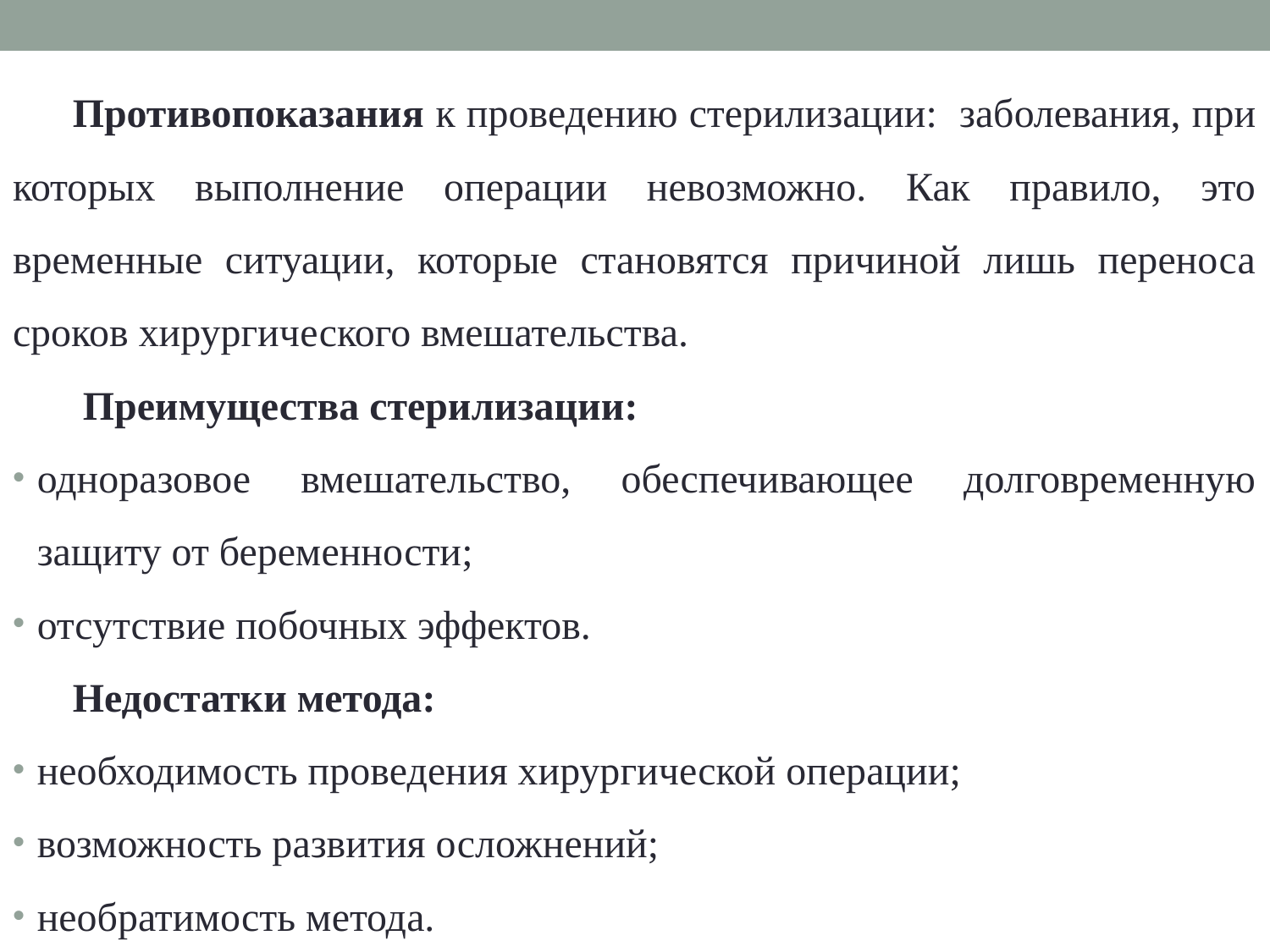

Противопоказания к проведению стерилизации:  заболевания, при которых выполнение операции невозможно. Как правило, это временные ситуации, которые становятся причиной лишь переноса сроков хирургического вмешательства.
 Преимущества стерилизации:
одноразовое вмешательство, обеспечивающее долговременную защиту от беременности;
отсутствие побочных эффектов.
Недостатки метода:
необходимость проведения хирургической операции;
возможность развития осложнений;
необратимость метода.